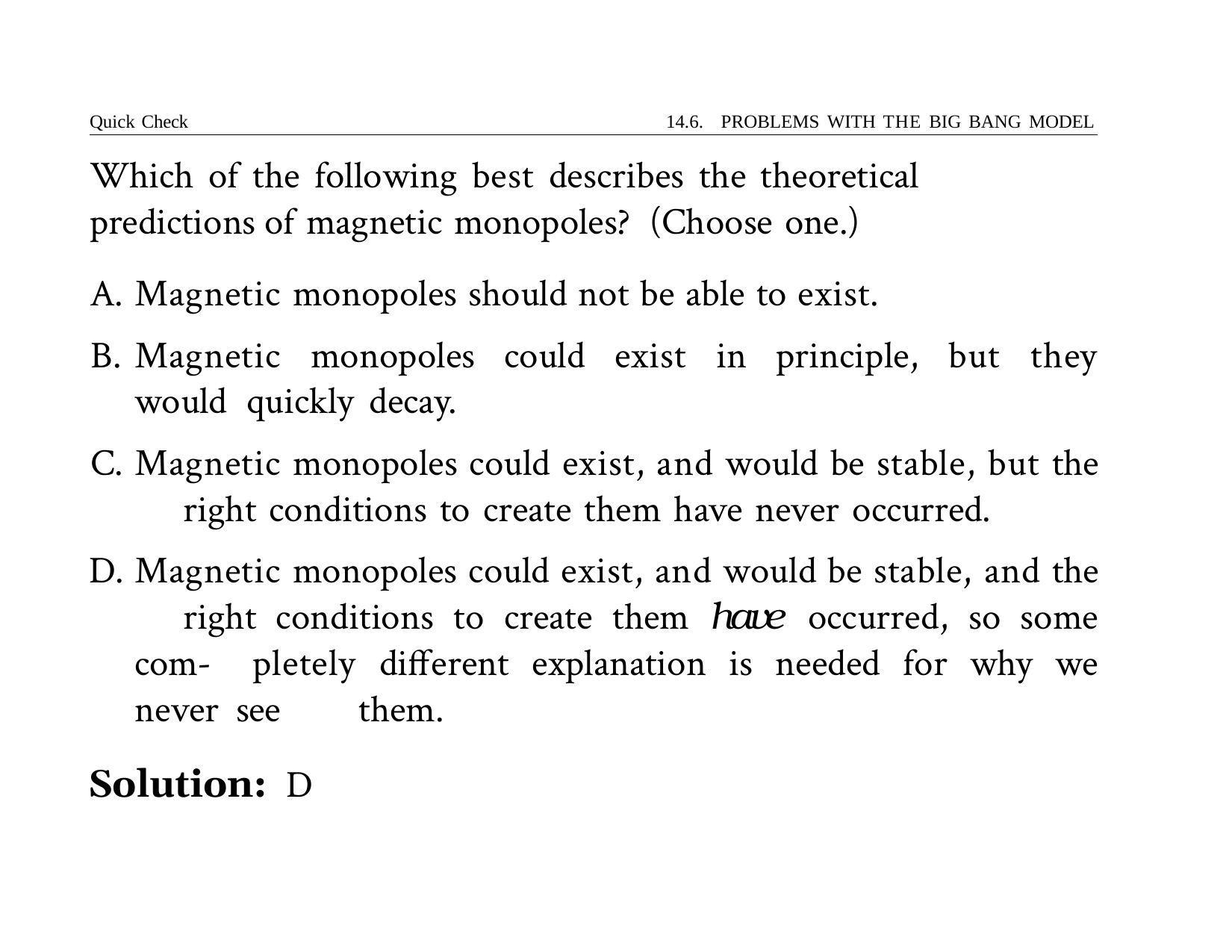

Quick Check	14.6.  PROBLEMS WITH THE BIG BANG MODEL

# Which of the following best describes the theoretical predictions of magnetic monopoles?	(Choose one.)
Magnetic monopoles should not be able to exist.
Magnetic monopoles could exist in principle, but they would 	quickly decay.
Magnetic monopoles could exist, and would be stable, but the 	right conditions to create them have never occurred.
Magnetic monopoles could exist, and would be stable, and the 	right conditions to create them have occurred, so some com- 	pletely different explanation is needed for why we never see 	them.
Solution:	D